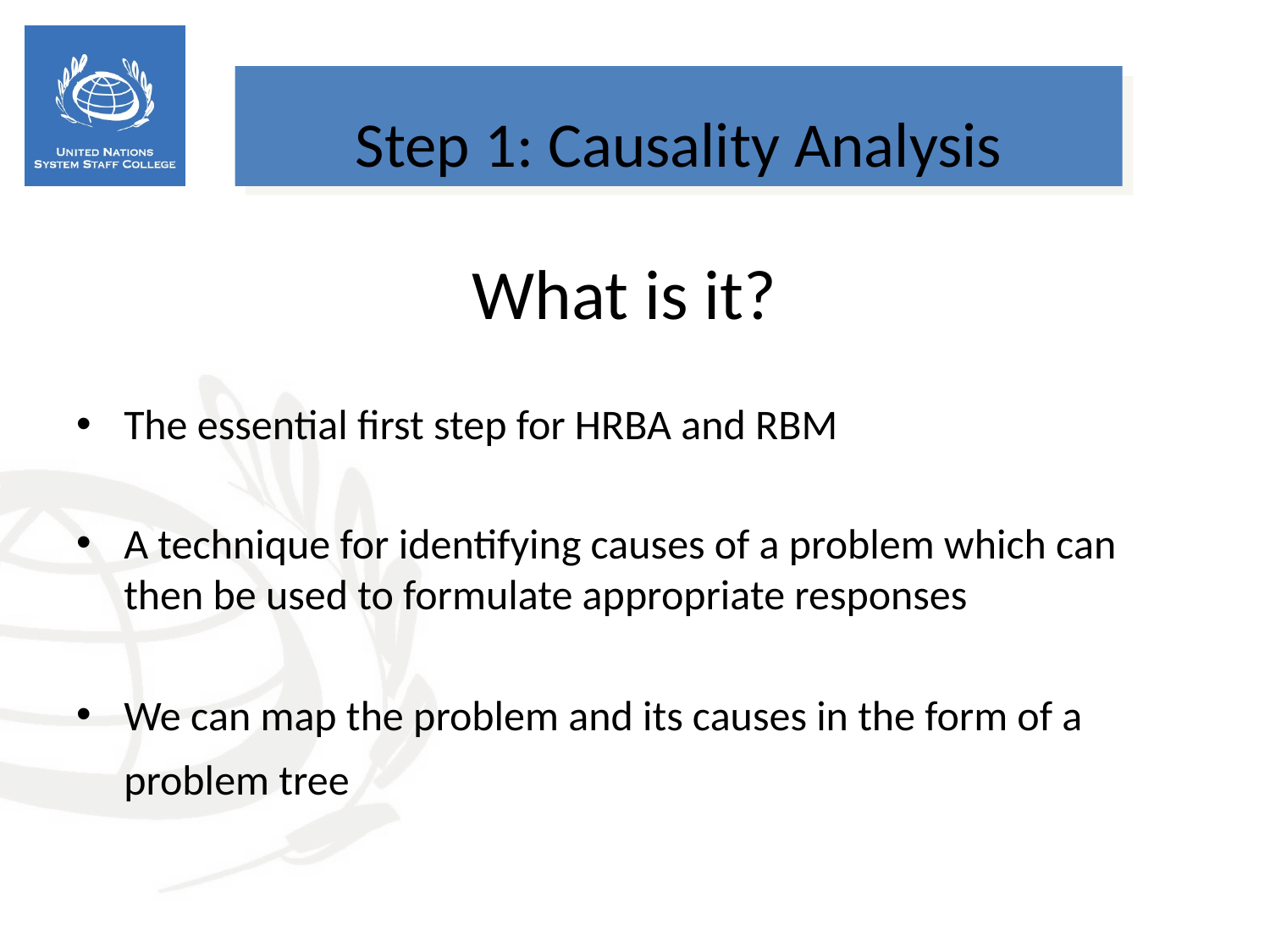

Step 1: Causality Analysis
What is it?
The essential first step for HRBA and RBM

A technique for identifying causes of a problem which can then be used to formulate appropriate responses

We can map the problem and its causes in the form of a problem tree